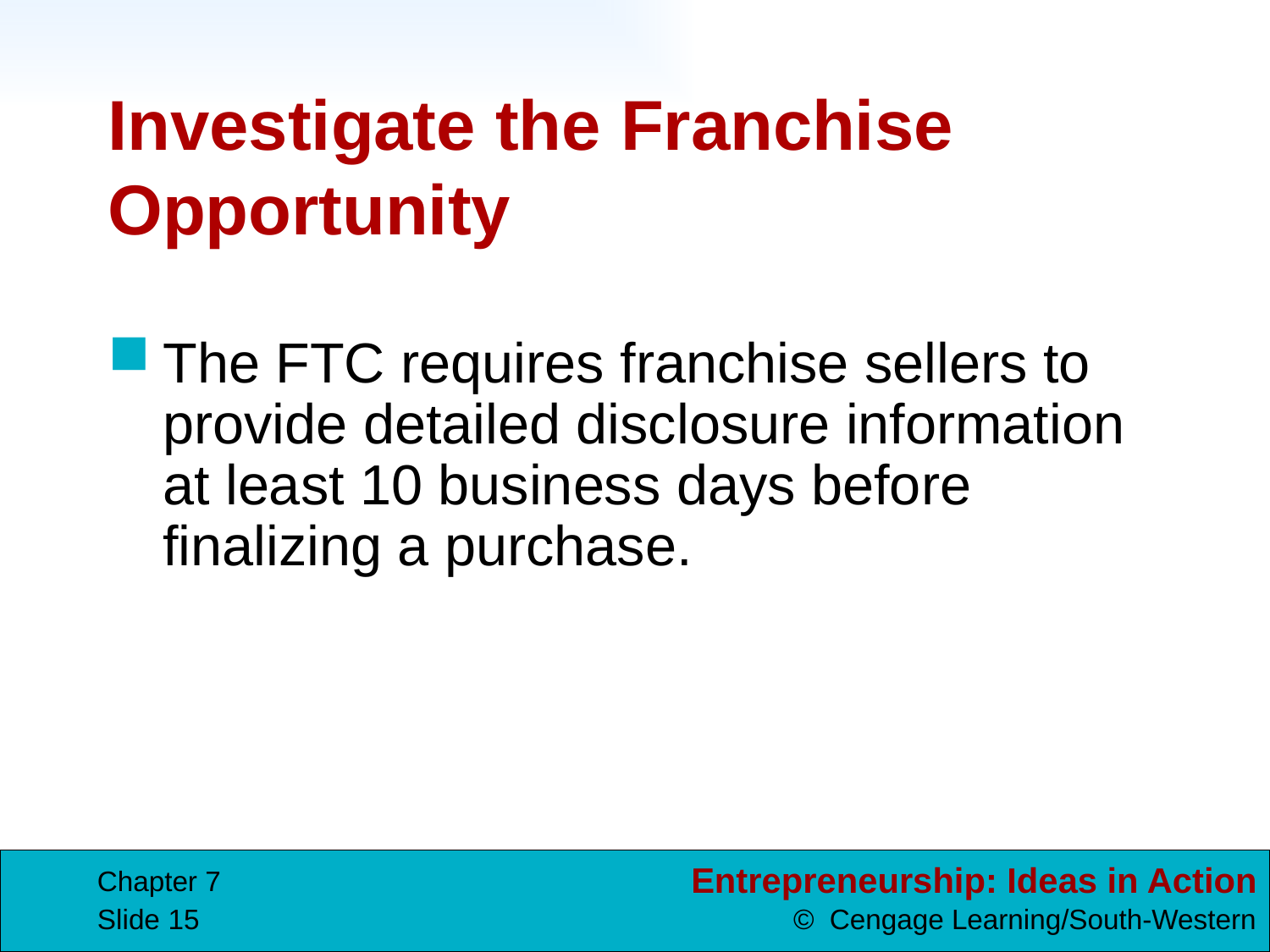

# Investigate the Franchise Opportunity
The FTC requires franchise sellers to provide detailed disclosure information at least 10 business days before finalizing a purchase.
Chapter 7
Slide 15